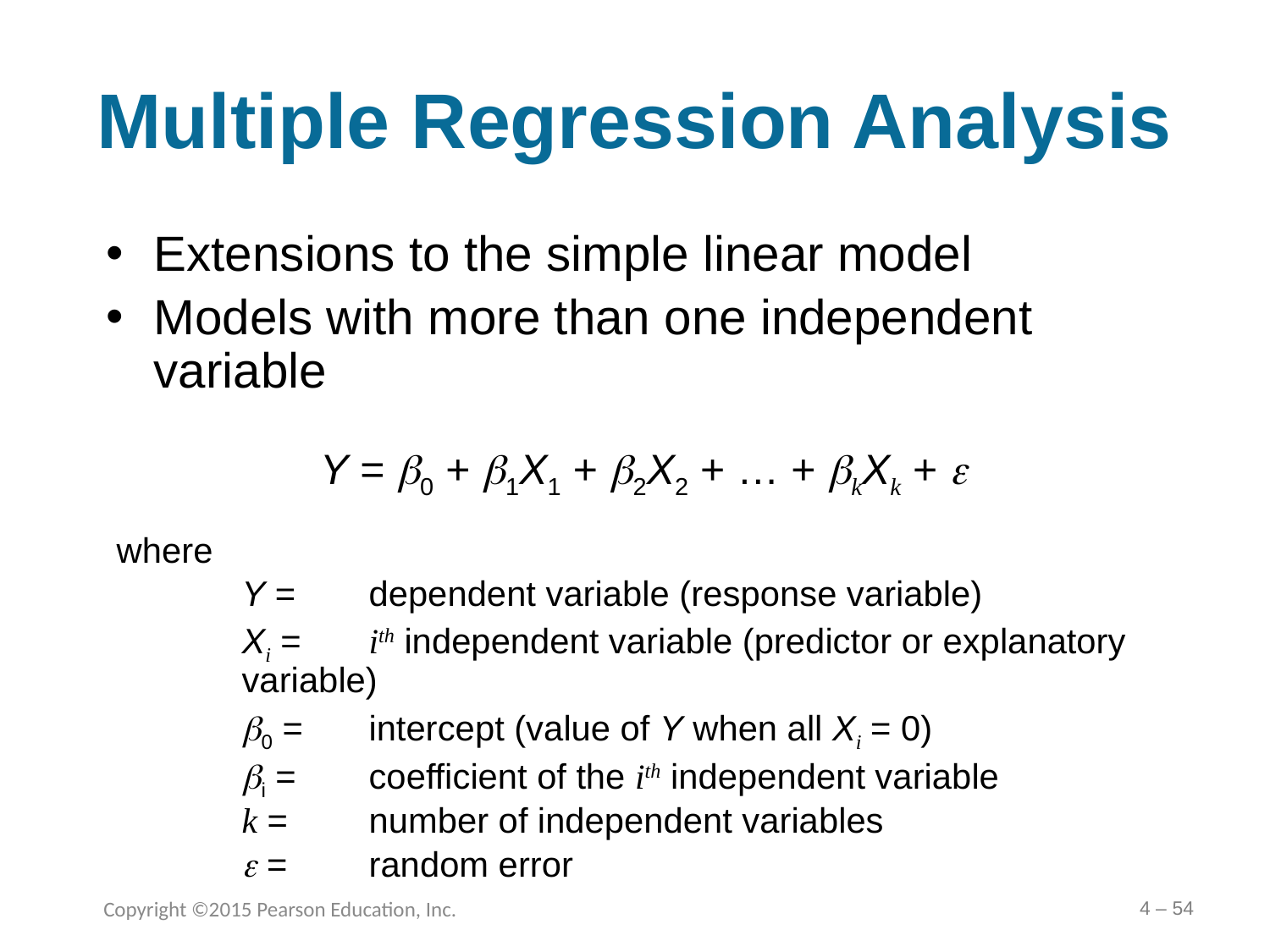

# Multiple Regression Analysis
Extensions to the simple linear model
Models with more than one independent variable
Y = β0 + β1X1 + β2X2 + … + βkXk + ε
where
	Y =	dependent variable (response variable)
	Xi =	ith independent variable (predictor or explanatory variable)
	β0 =	intercept (value of Y when all Xi = 0)
	βi =	coefficient of the ith independent variable
	k =	number of independent variables
	ε =	random error
4 – 54
Copyright ©2015 Pearson Education, Inc.